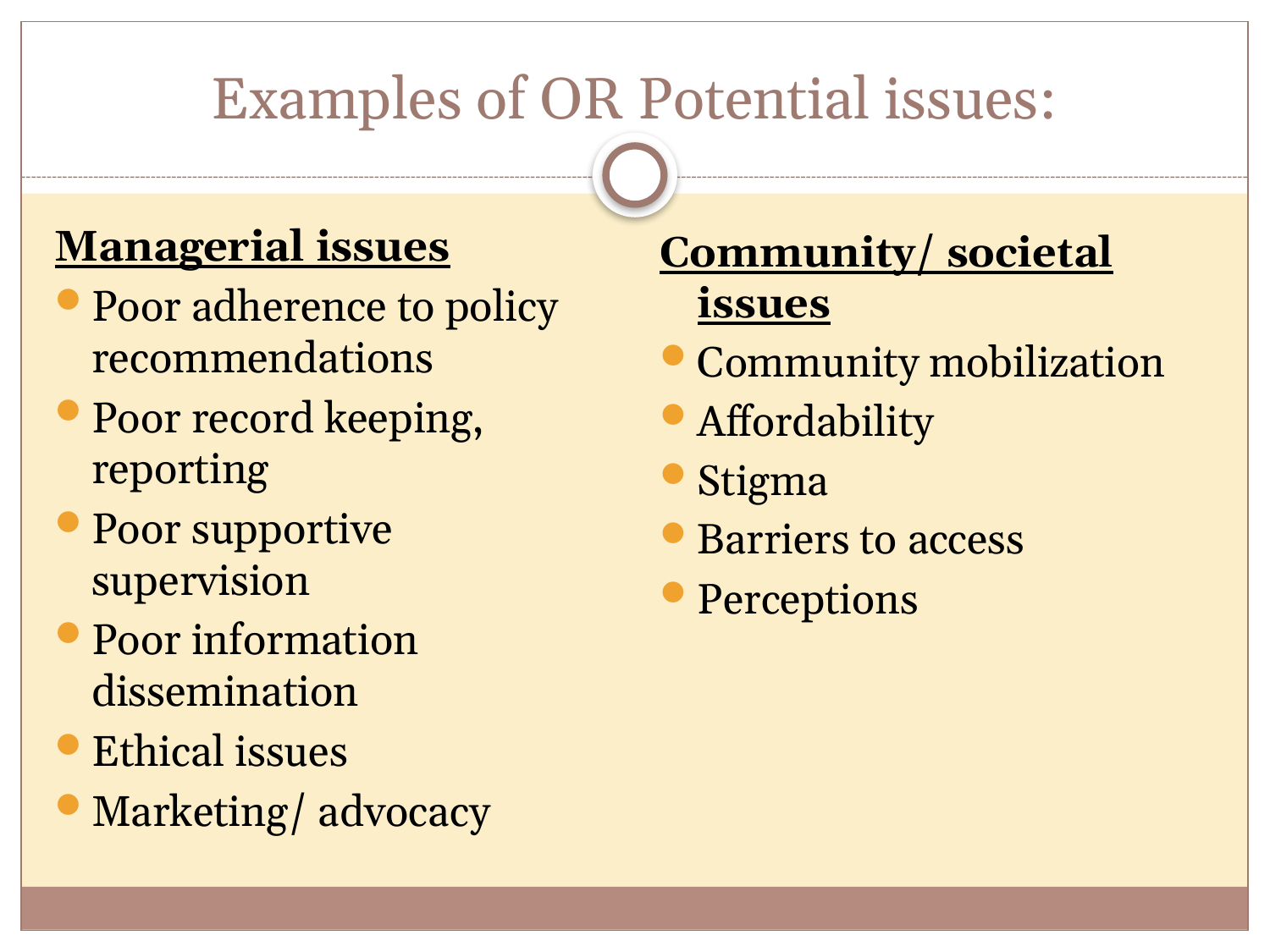

Examples of OR Potential issues:
Managerial issues
Poor adherence to policy recommendations
Poor record keeping, reporting
Poor supportive supervision
Poor information dissemination
Ethical issues
Marketing/ advocacy
Community/ societal issues
Community mobilization
Affordability
Stigma
Barriers to access
Perceptions